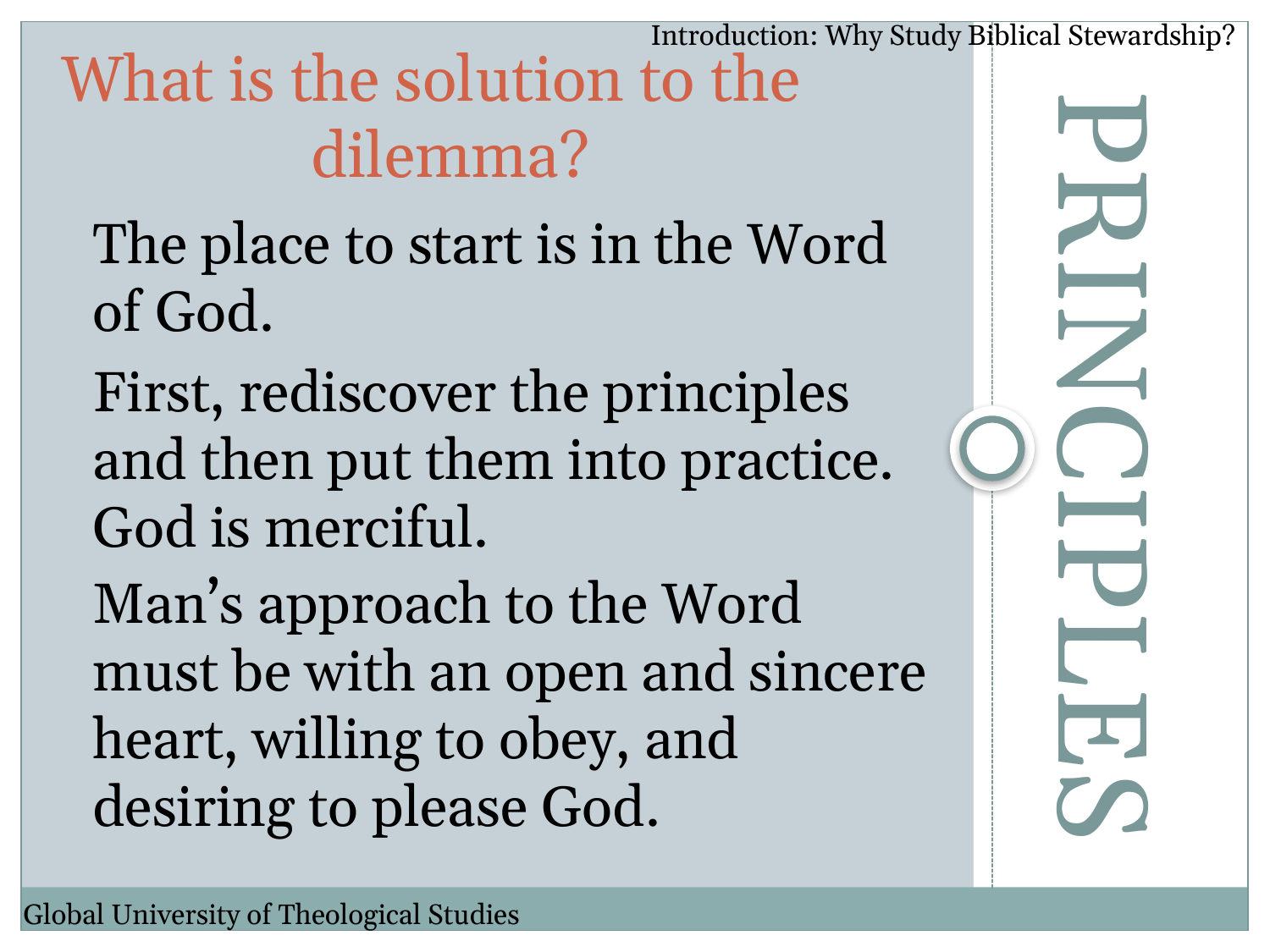

Introduction: Why Study Biblical Stewardship?
What is the solution to the dilemma?
# PRINCIPLES
	The place to start is in the Word of God.
	First, rediscover the principles and then put them into practice. God is merciful.
	Man’s approach to the Word must be with an open and sincere heart, willing to obey, and desiring to please God.
Global University of Theological Studies